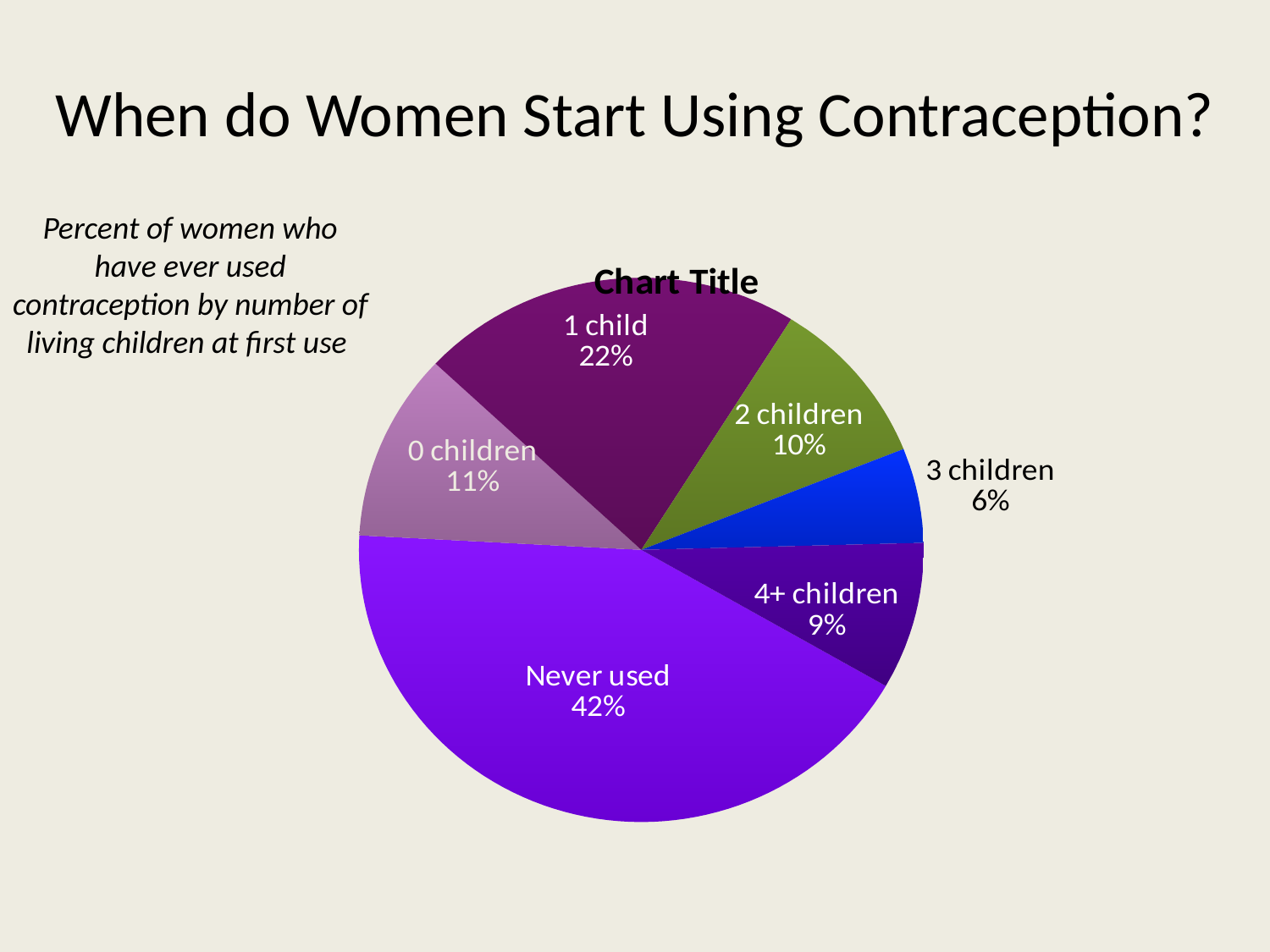

# When do Women Start Using Contraception?
Percent of women who have ever used contraception by number of living children at first use

### Chart:

| Category |  |
|---|---|
| Never used | 42.3 |
| 0 children | 11.1 |
| 1 child | 21.8 |
| 2 children | 10.0 |
| 3 children | 5.6 |
| 4+ children | 8.700000000000001 |